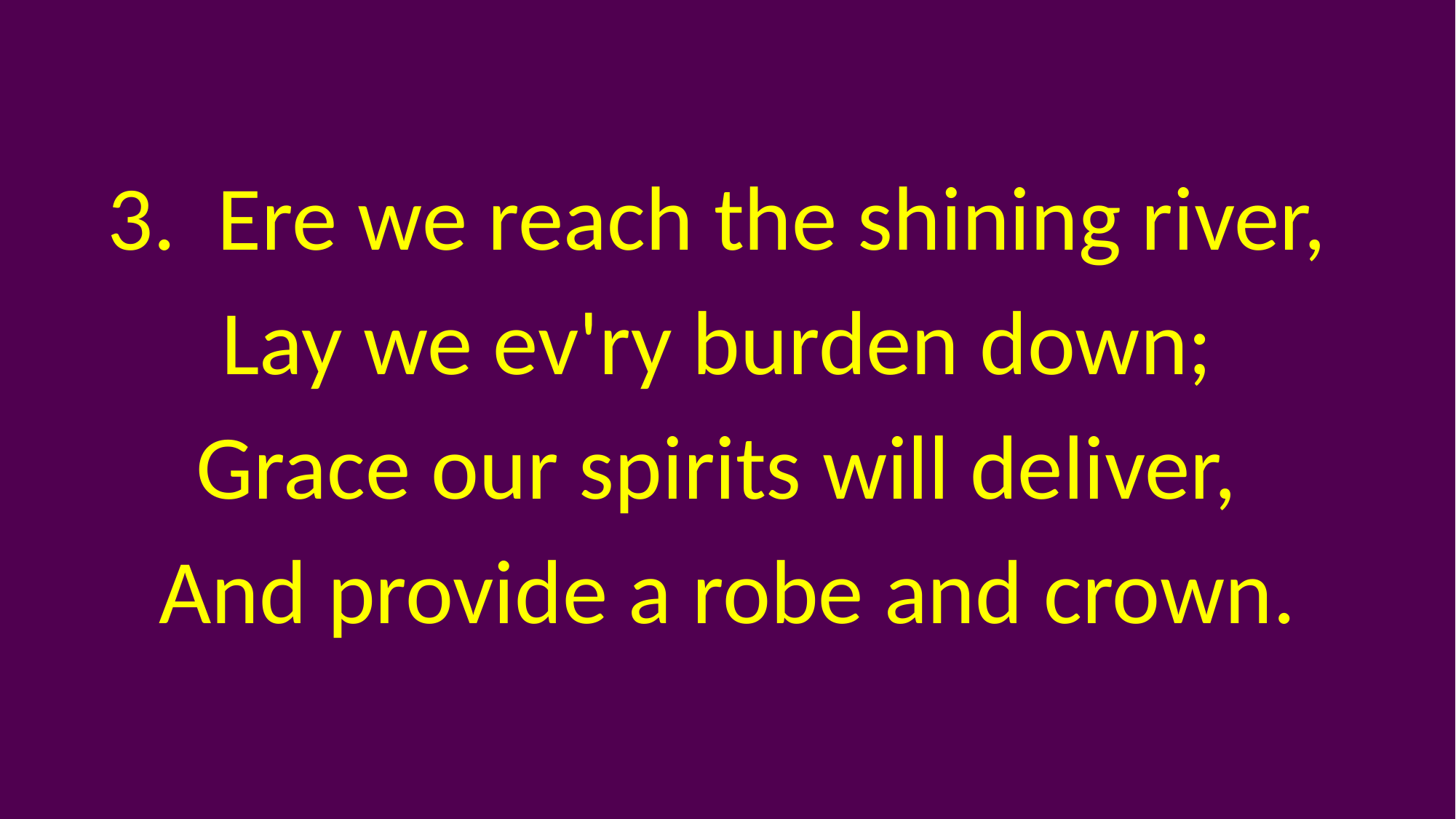

3.  Ere we reach the shining river,
Lay we ev'ry burden down;
Grace our spirits will deliver,
And provide a robe and crown.